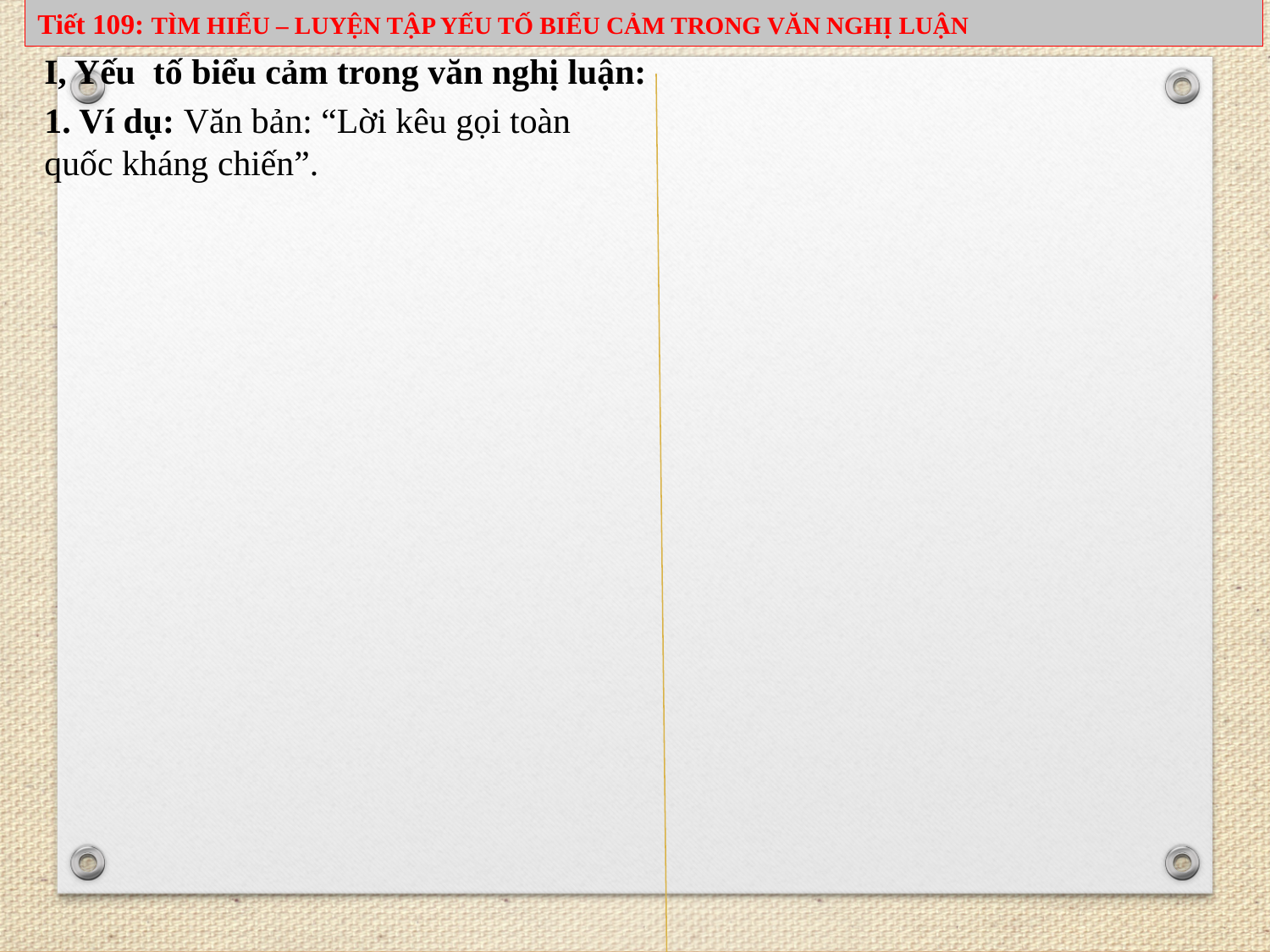

Tiết 109: TÌM HIỂU – LUYỆN TẬP YẾU TỐ BIỂU CẢM TRONG VĂN NGHỊ LUẬN
I, Yếu  tố biểu cảm trong văn nghị luận:
1. Ví dụ: Văn bản: “Lời kêu gọi toàn quốc kháng chiến”.